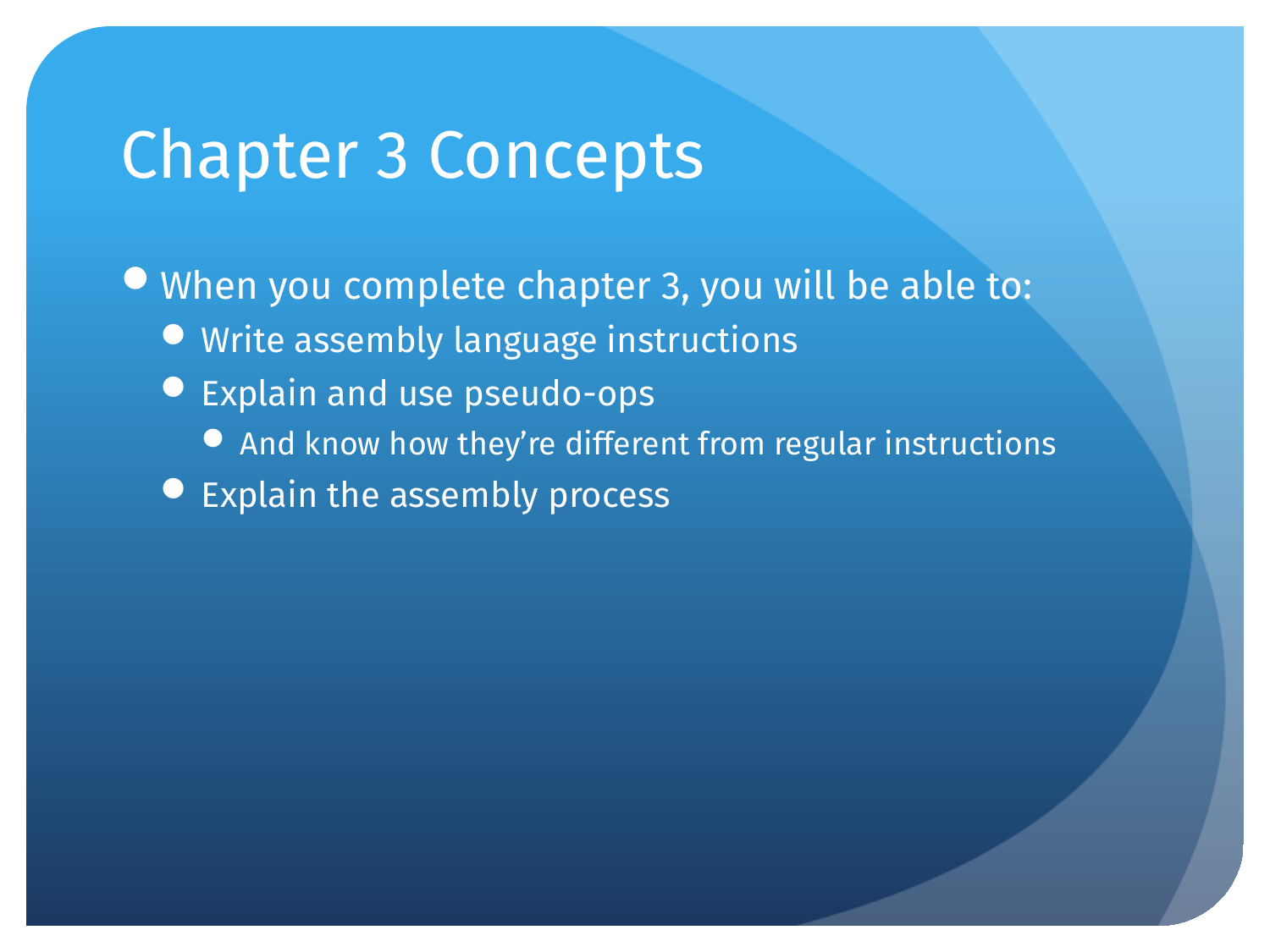

# Chapter 3 Concepts
When you complete chapter 3, you will be able to:
Write assembly language instructions
Explain and use pseudo-ops
And know how they’re different from regular instructions
Explain the assembly process